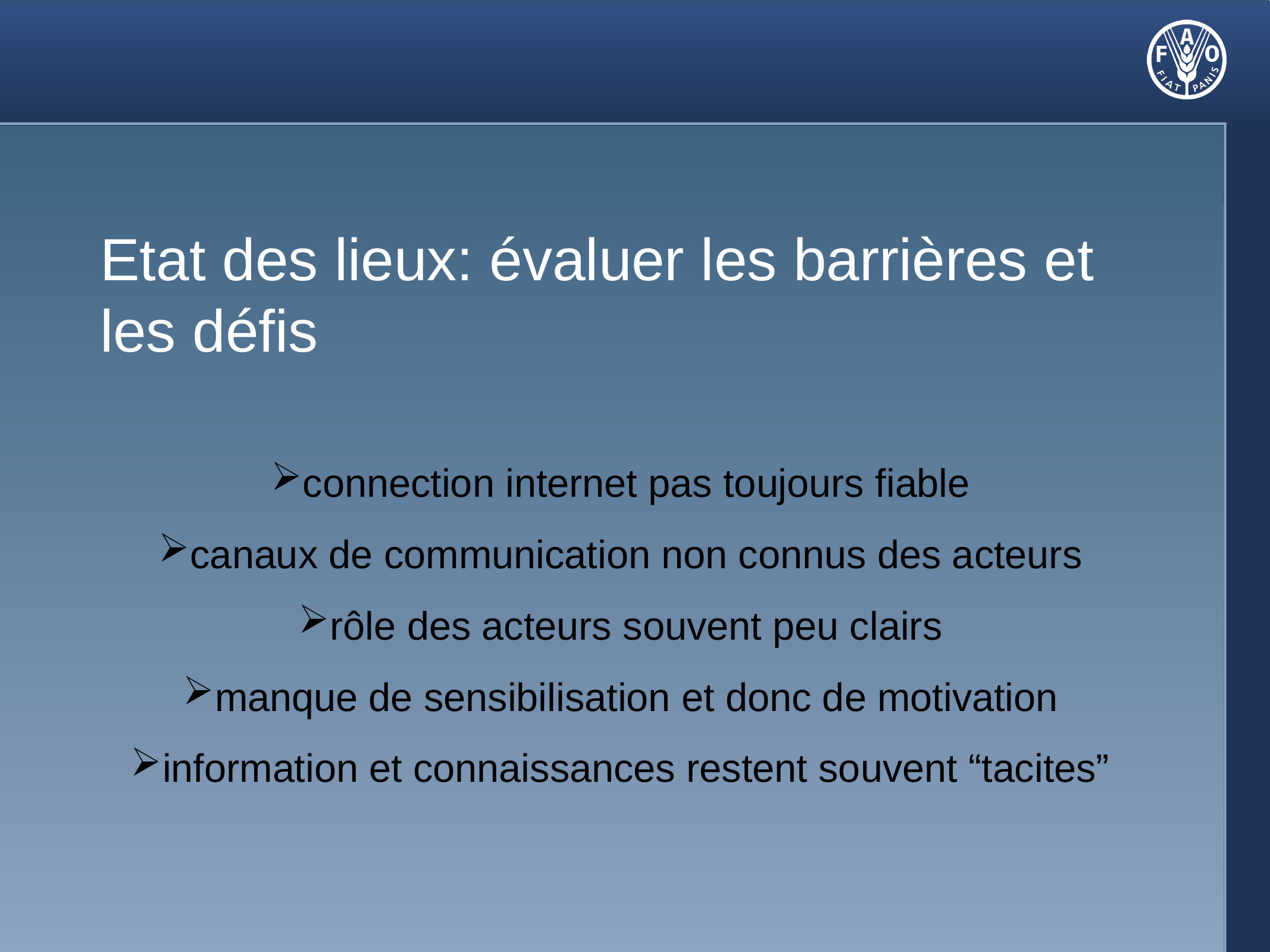

# Etat des lieux: évaluer les barrières et les défis
connection internet pas toujours fiable
canaux de communication non connus des acteurs
rôle des acteurs souvent peu clairs
manque de sensibilisation et donc de motivation
information et connaissances restent souvent “tacites”